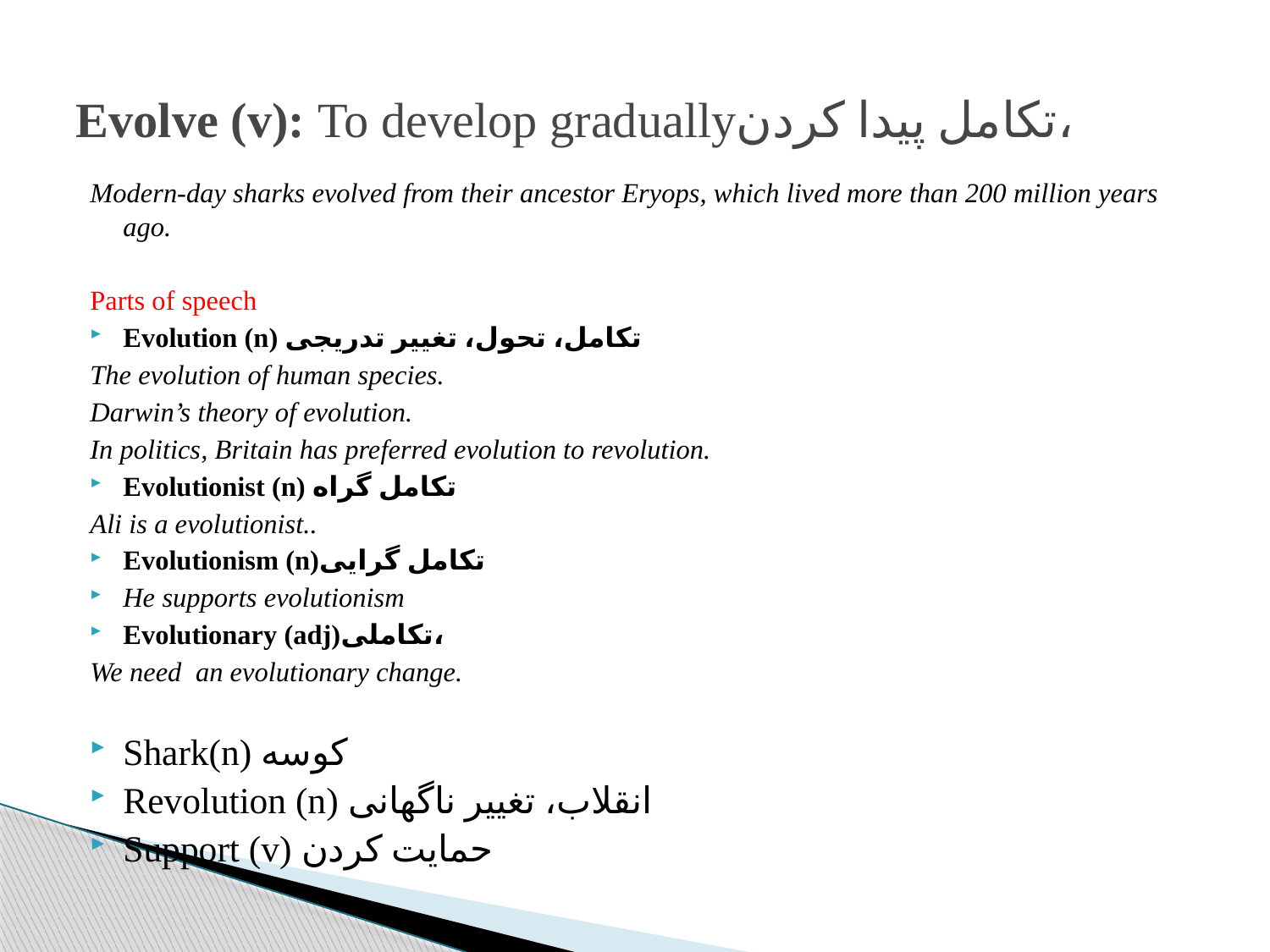

# Evolve (v): To develop graduallyتکامل پیدا کردن،
Modern-day sharks evolved from their ancestor Eryops, which lived more than 200 million years ago.

Parts of speech
Evolution (n) تکامل، تحول، تغییر تدریجی
The evolution of human species.
Darwin’s theory of evolution.
In politics, Britain has preferred evolution to revolution.
Evolutionist (n) تکامل گراه
Ali is a evolutionist..
Evolutionism (n)تکامل گرایی
He supports evolutionism
Evolutionary (adj)تکاملی،
We need  an evolutionary change.

Shark(n) کوسه
Revolution (n) انقلاب، تغییر ناگهانی
Support (v) حمایت کردن